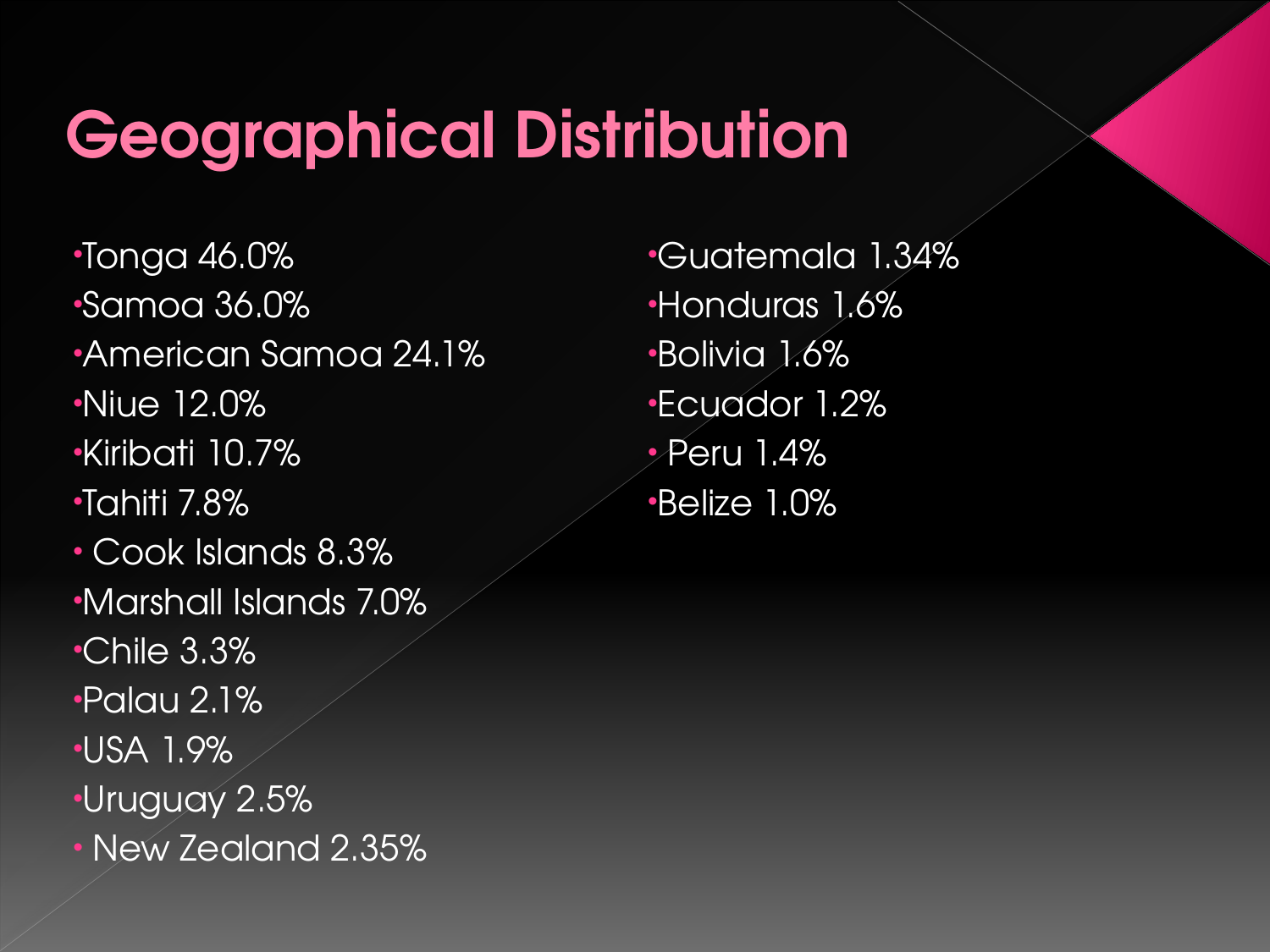

# Geographical Distribution
Tonga 46.0%
Samoa 36.0%
American Samoa 24.1%
Niue 12.0%
Kiribati 10.7%
Tahiti 7.8%
 Cook Islands 8.3%
Marshall Islands 7.0%
Chile 3.3%
Palau 2.1%
USA 1.9%
Uruguay 2.5%
 New Zealand 2.35%
Guatemala 1.34%
Honduras 1.6%
Bolivia 1.6%
Ecuador 1.2%
 Peru 1.4%
Belize 1.0%